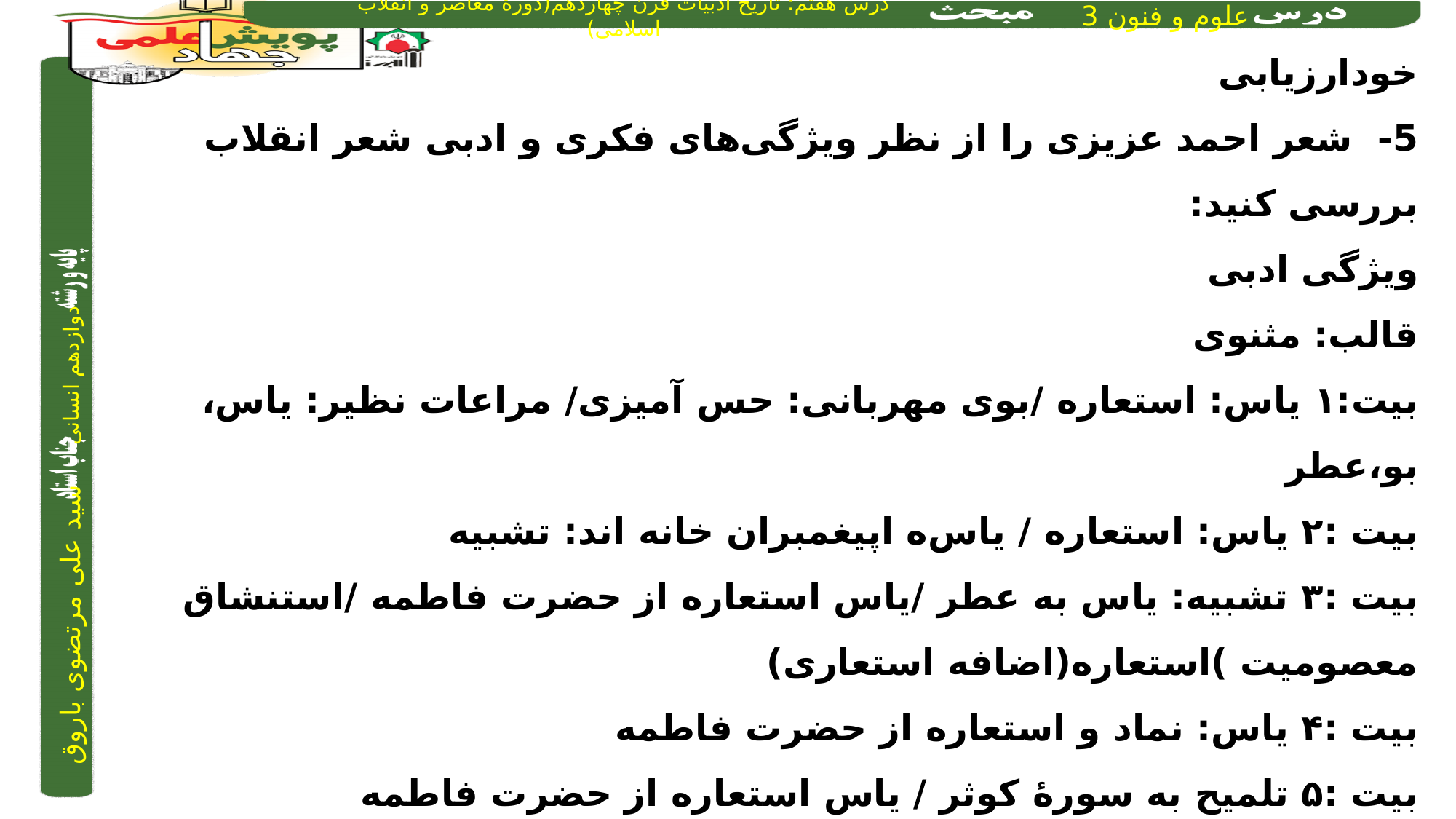

خودارزیابی
5-  شعر احمد عزیزی را از نظر ویژگی‌های فکری و ادبی شعر انقلاب بررسی کنید:
ویژگی ادبی
قالب: مثنوی
بیت:۱ یاس: استعاره /بوی مهربانی: حس آمیزی/ مراعات نظیر: یاس، بو،عطر
بیت :۲ یاس: استعاره / یاس‌ه اپیغمبران خانه اند: تشبیه
بیت :۳ تشبیه: یاس به عطر /یاس استعاره از حضرت فاطمه /استنشاق معصومیت )استعاره(اضافه استعاری)
بیت :۴ یاس: نماد و استعاره از حضرت فاطمه
بیت :۵ تلمیح به سورۀ کوثر / یاس استعاره از حضرت فاطمه
بیت :۶ دل حضرت زهرا مانندیاس نازک و لطیف / اشک هایش مثل الماس درخشنده و با ارزش / تشبیه دانه اشک (تشبیه فشرده)